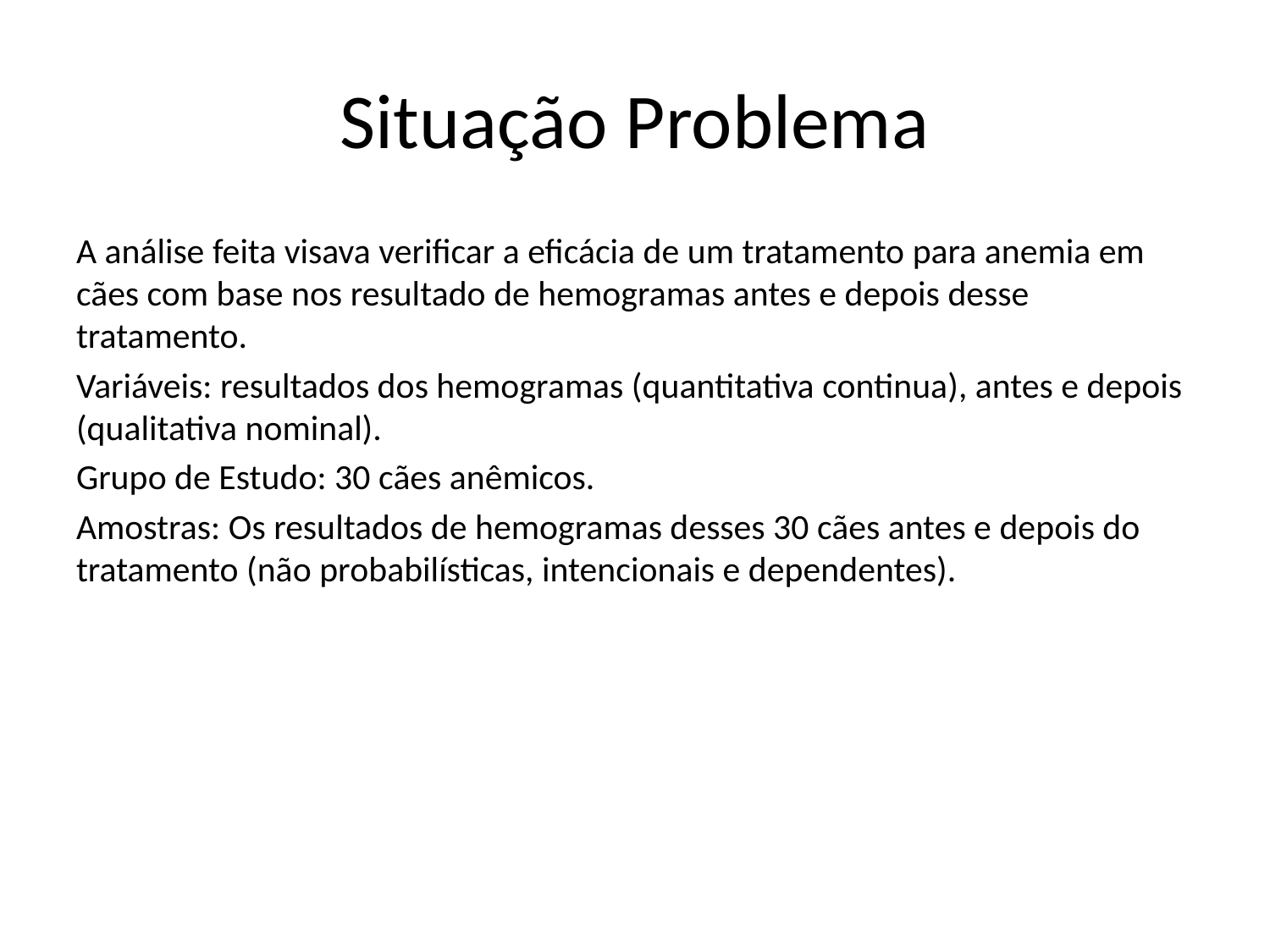

# Situação Problema
A análise feita visava verificar a eficácia de um tratamento para anemia em cães com base nos resultado de hemogramas antes e depois desse tratamento.
Variáveis: resultados dos hemogramas (quantitativa continua), antes e depois (qualitativa nominal).
Grupo de Estudo: 30 cães anêmicos.
Amostras: Os resultados de hemogramas desses 30 cães antes e depois do tratamento (não probabilísticas, intencionais e dependentes).